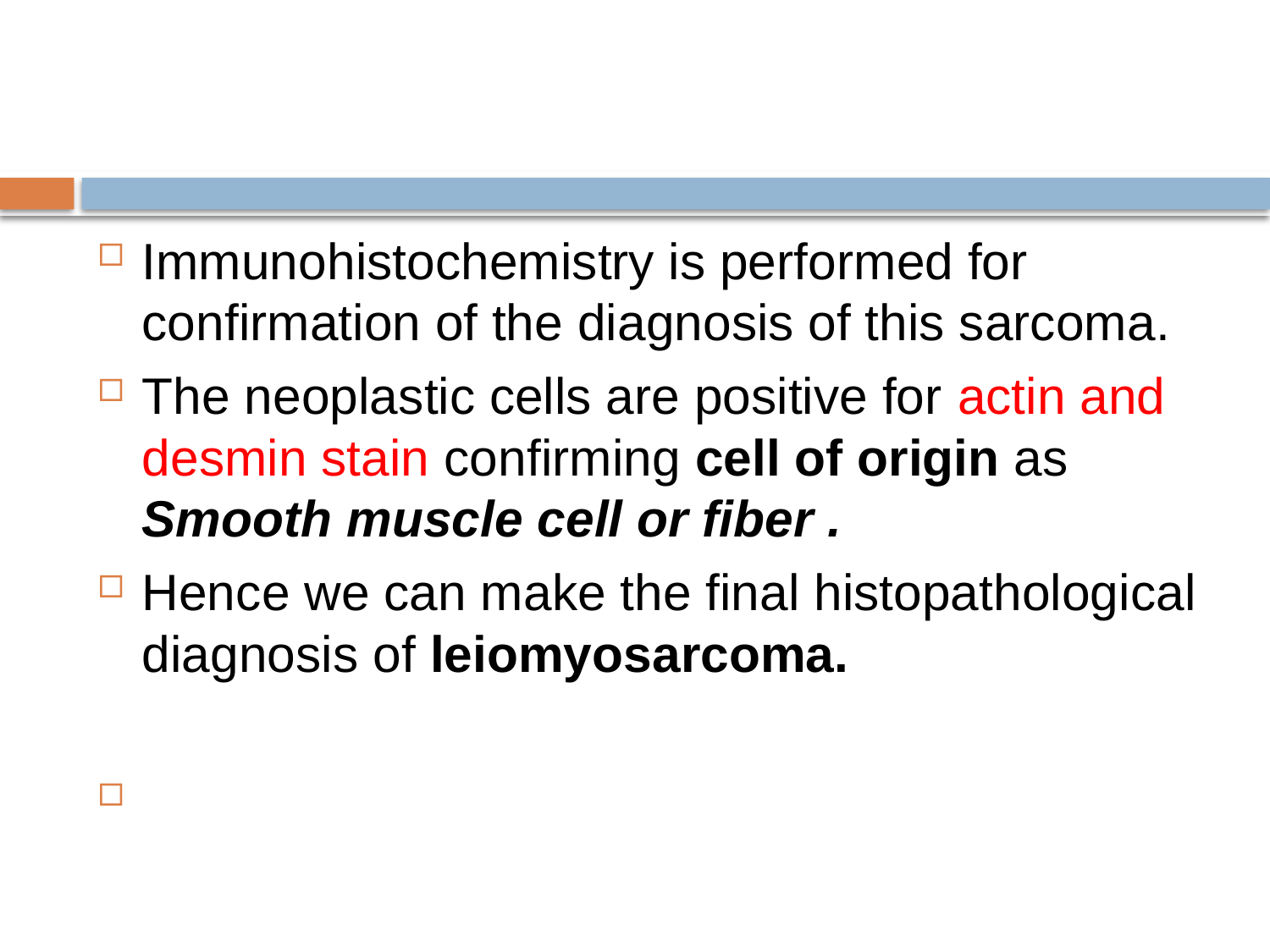

#
Immunohistochemistry is performed for confirmation of the diagnosis of this sarcoma.
The neoplastic cells are positive for actin and desmin stain confirming cell of origin as Smooth muscle cell or fiber .
Hence we can make the final histopathological diagnosis of leiomyosarcoma.